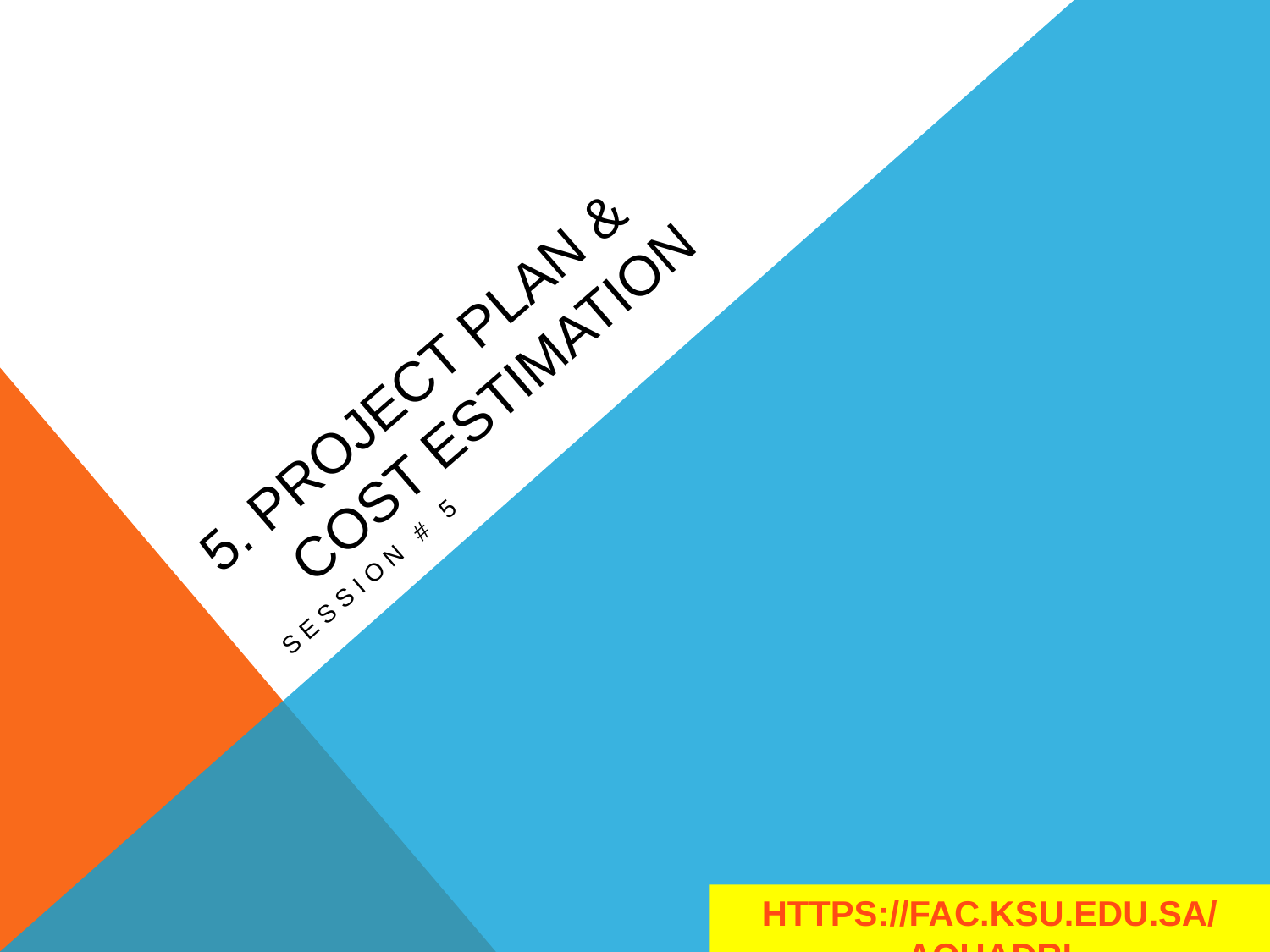

# 5. Project PLAN & cost estimation
Session # 5
https://fac.ksu.edu.sa/aquadri